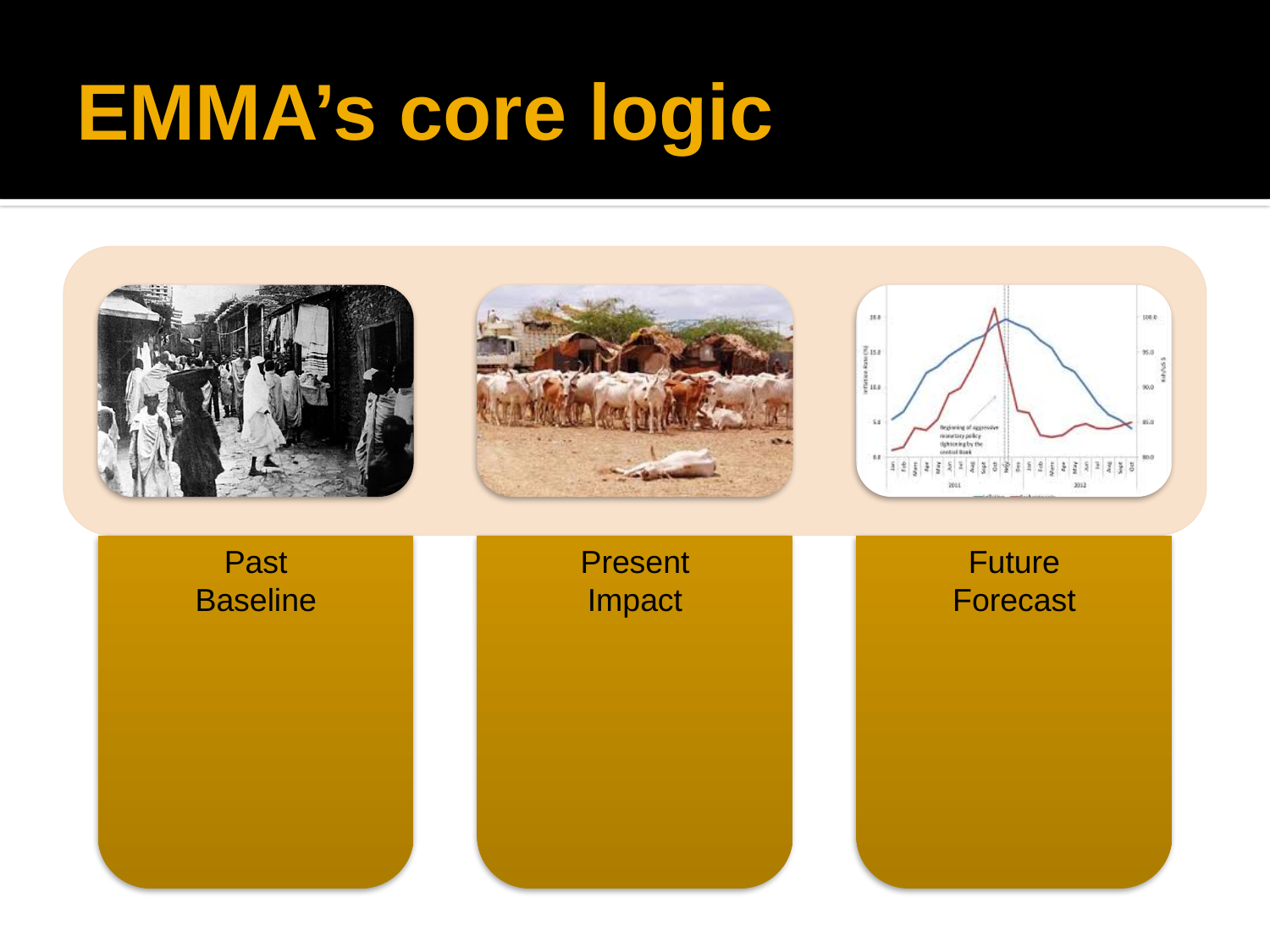

# EMMA’s core logic
Past
Baseline
Present
Impact
Future
Forecast